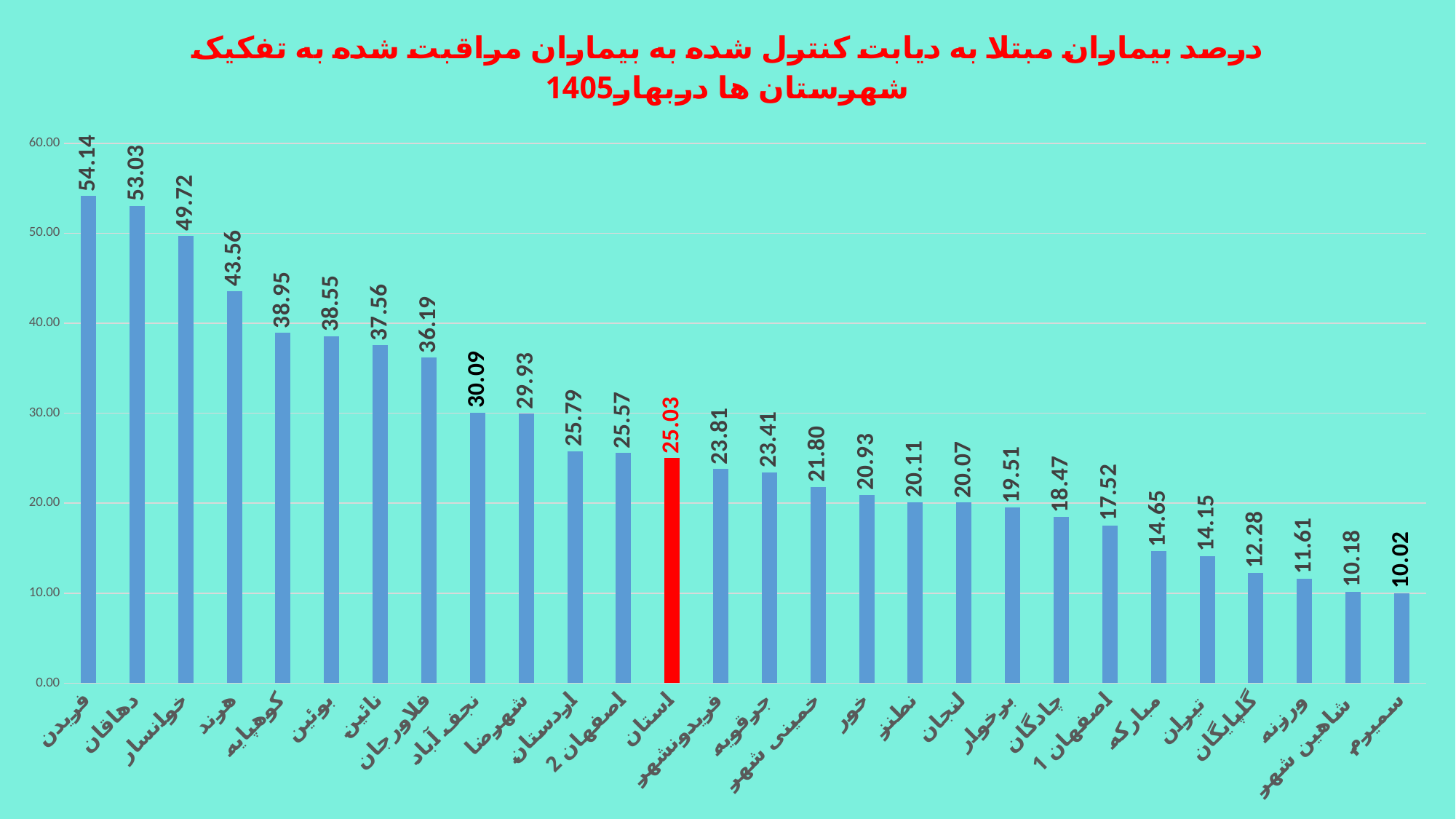

### Chart: درصد بیماران مبتلا به دیابت کنترل شده به بیماران مراقبت شده به تفکیک شهرستان ها دربهار1405

| Category | درصد A1C مطلوب به تعداد بیمار دیابتی مراقبت شده توسط پزشک |
|---|---|
| فریدن | 54.141414141414145 |
| دهاقان | 53.03030303030303 |
| خوانسار | 49.71910112359551 |
| هرند | 43.56223175965665 |
| کوهپایه | 38.95216400911162 |
| بوئین | 38.55421686746988 |
| نائین | 37.55980861244019 |
| فلاورجان | 36.19436070225217 |
| نجف آباد | 30.08750280457707 |
| شهرضا | 29.93370729219786 |
| اردستان | 25.789473684210527 |
| اصفهان 2 | 25.569299971886423 |
| استان | 25.02812240173462 |
| فریدونشهر | 23.809523809523807 |
| جرقویه | 23.414634146341466 |
| خمینی شهر | 21.80433779418551 |
| خور | 20.930232558139537 |
| نطنز | 20.10796221322537 |
| لنجان | 20.0715859030837 |
| برخوار | 19.505600617999228 |
| چادگان | 18.466898954703833 |
| اصفهان 1 | 17.519615880079634 |
| مبارکه | 14.645669291338583 |
| تیران  | 14.149305555555555 |
| گلپایگان | 12.27604512276045 |
| ورزنه | 11.613876319758672 |
| شاهین شهر  | 10.179455445544553 |
| سمیرم | 10.0177304964539 |